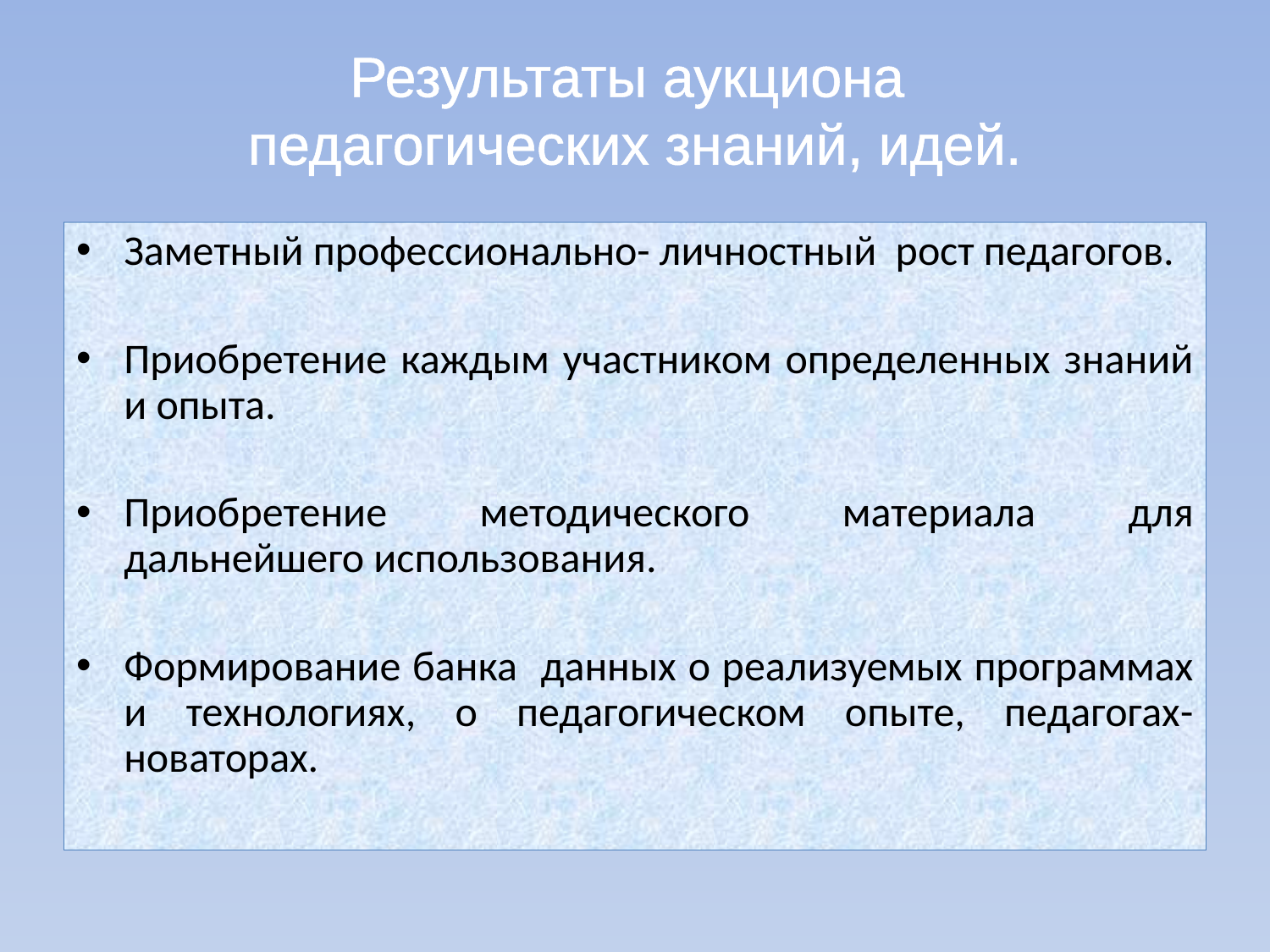

# Результаты аукциона педагогических знаний, идей.
Заметный профессионально- личностный  рост педагогов.

Приобретение каждым участником определенных знаний и опыта.

Приобретение методического материала для дальнейшего использования.

Формирование банка  данных о реализуемых программах и технологиях, о педагогическом опыте, педагогах-новаторах.